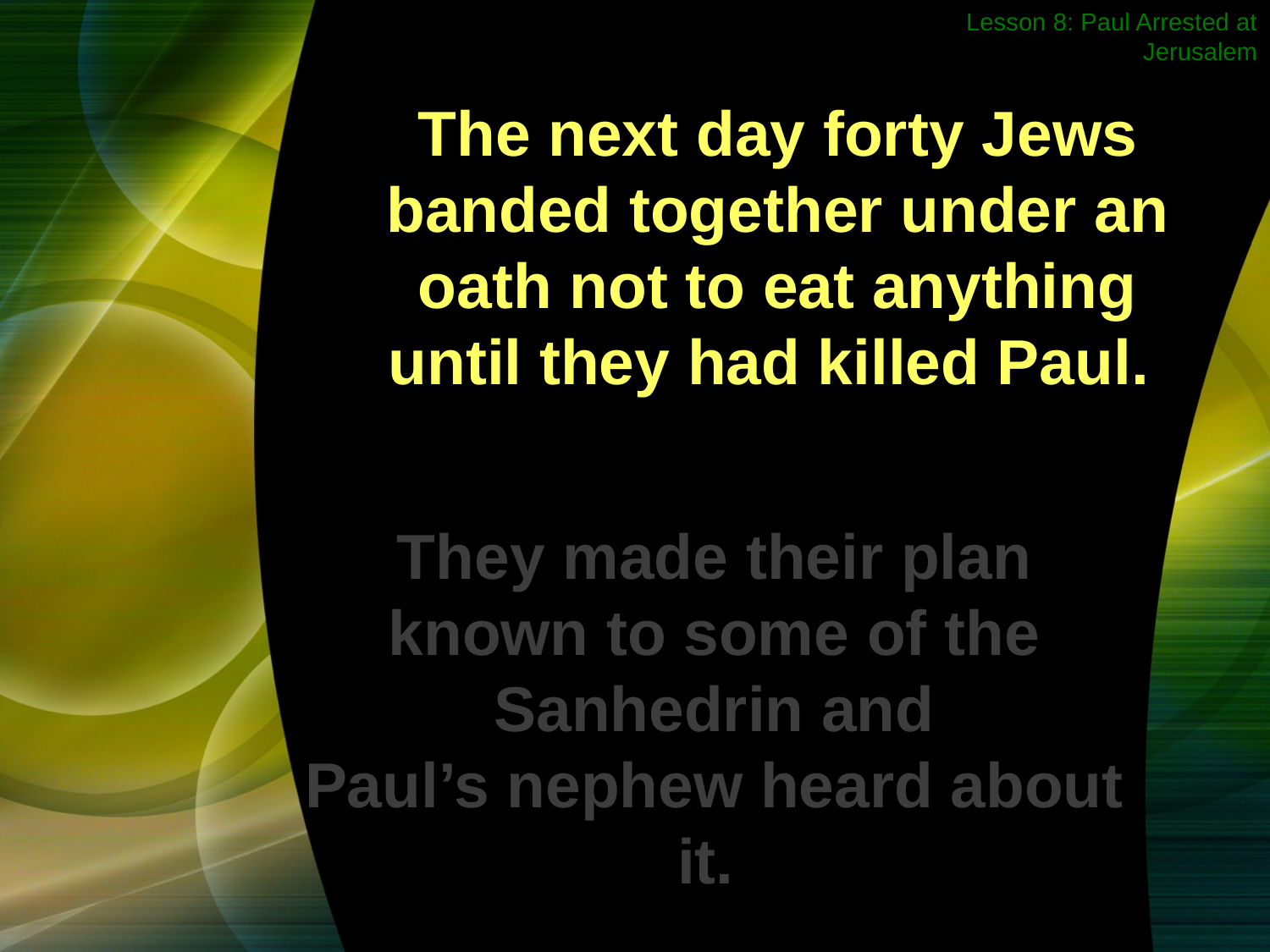

Lesson 8: Paul Arrested at Jerusalem
The next day forty Jews banded together under an oath not to eat anything
until they had killed Paul.
They made their plan known to some of the Sanhedrin and
Paul’s nephew heard about it.